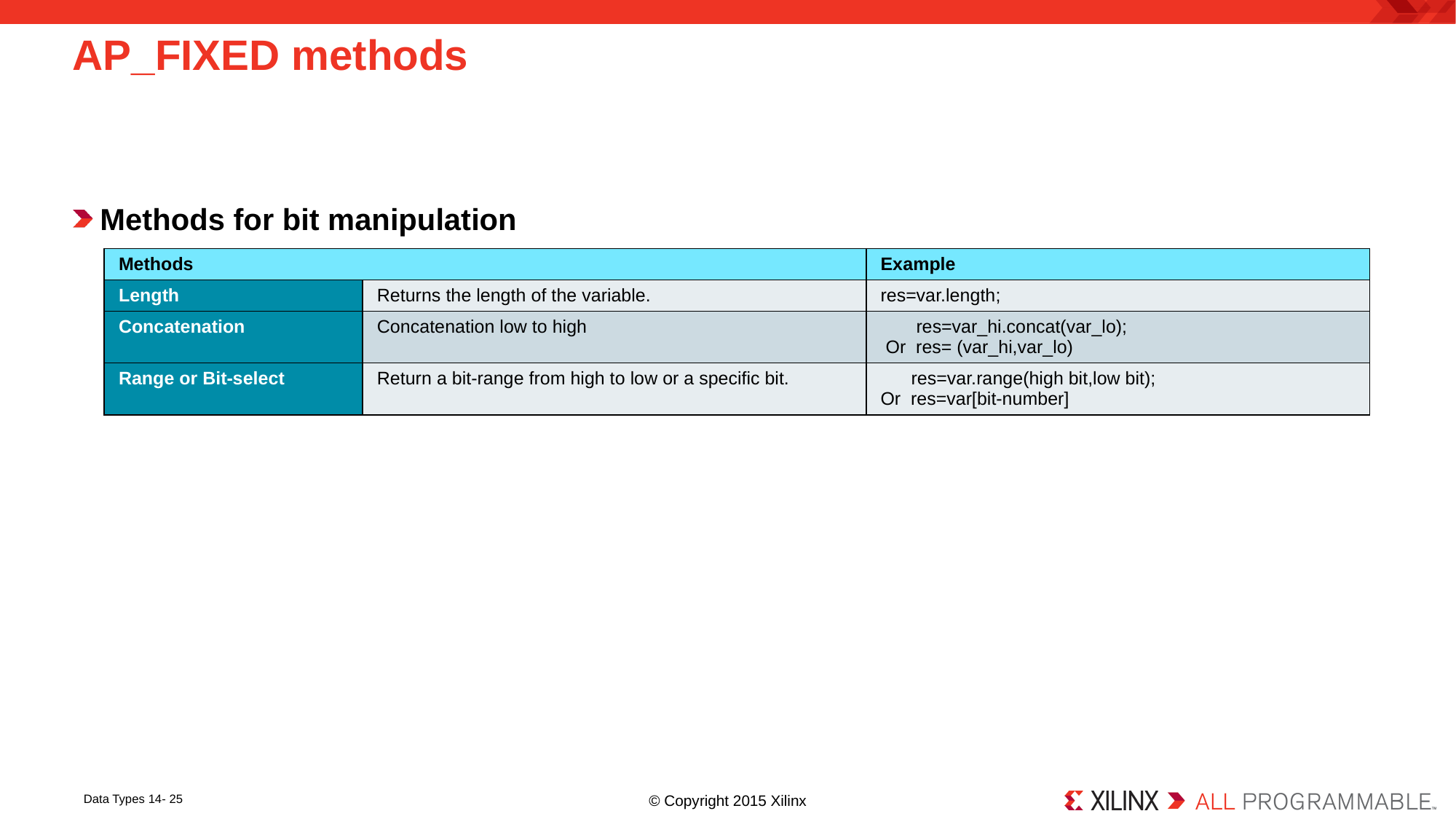

# AP_FIXED methods
Methods for bit manipulation
| Methods |  | Example |
| --- | --- | --- |
| Length | Returns the length of the variable. | res=var.length; |
| Concatenation | Concatenation low to high | res=var\_hi.concat(var\_lo); Or res= (var\_hi,var\_lo) |
| Range or Bit-select | Return a bit-range from high to low or a specific bit. | res=var.range(high bit,low bit); Or res=var[bit-number] |
14- 25
Data Types 14- 25
© Copyright 2015 Xilinx